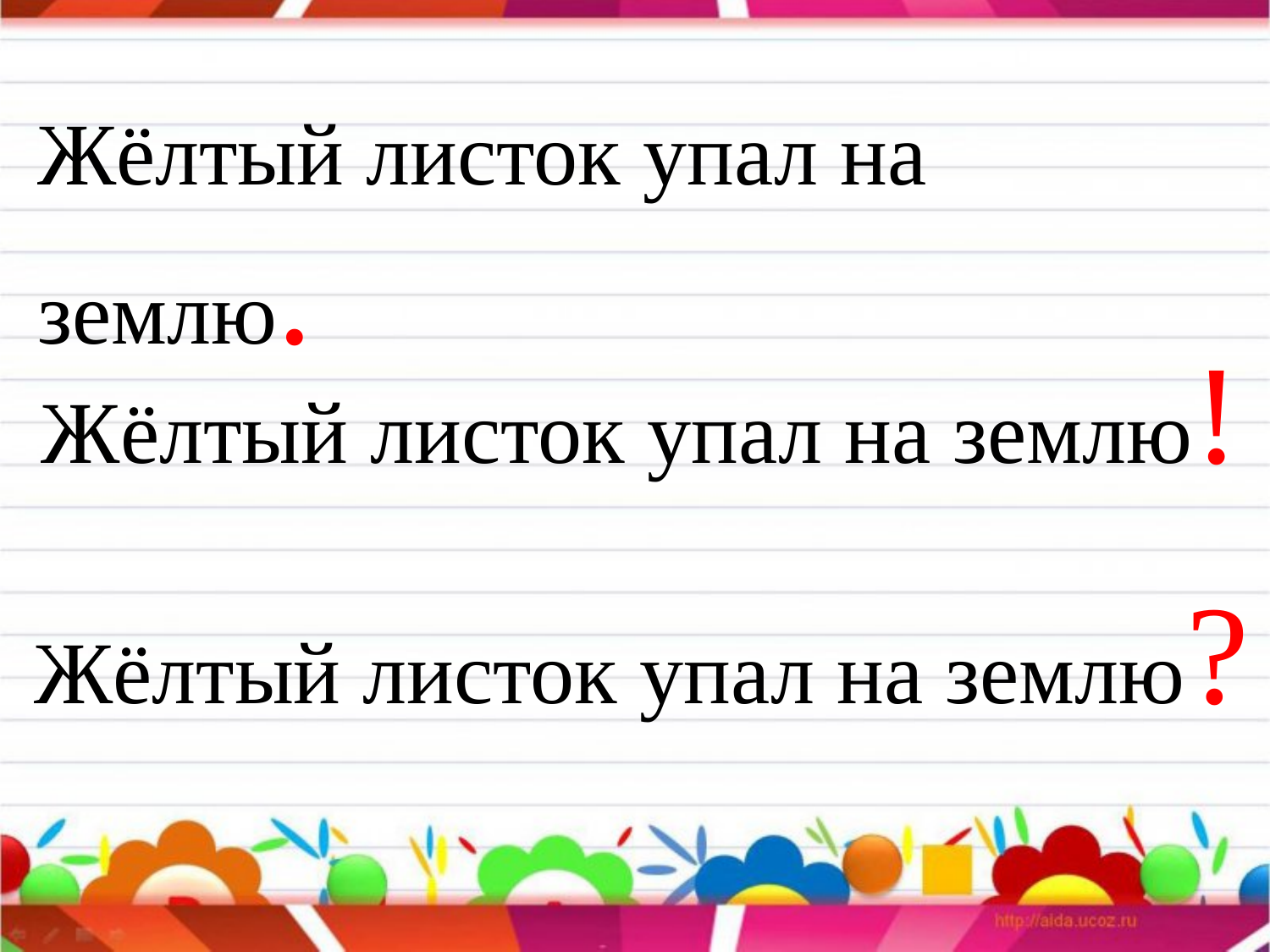

Жёлтый листок упал на землю.
Жёлтый листок упал на землю!
Жёлтый листок упал на землю?